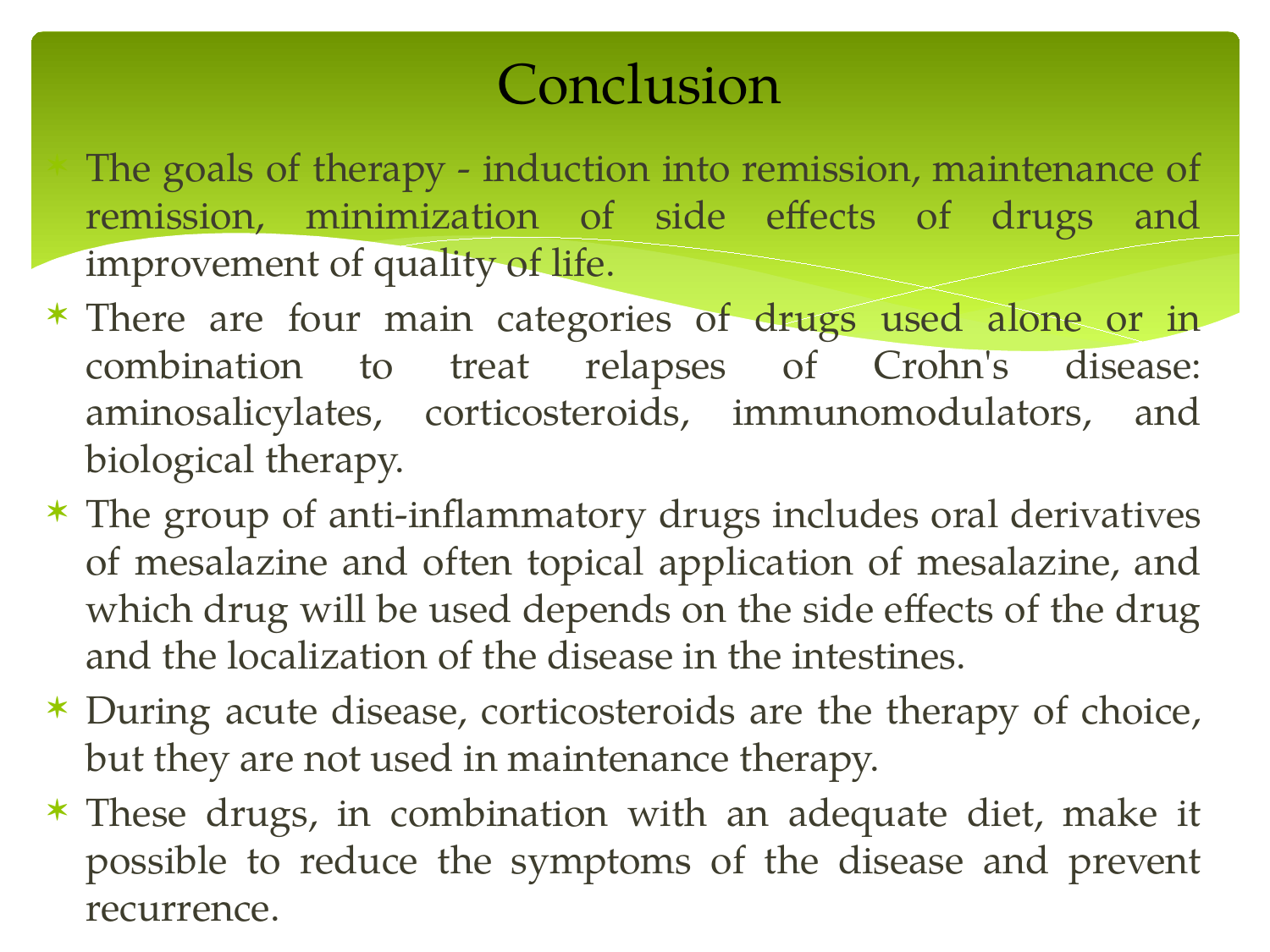

# Conclusion
The goals of therapy - induction into remission, maintenance of remission, minimization of side effects of drugs and improvement of quality of life.
There are four main categories of drugs used alone or in combination to treat relapses of Crohn's disease: aminosalicylates, corticosteroids, immunomodulators, and biological therapy.
The group of anti-inflammatory drugs includes oral derivatives of mesalazine and often topical application of mesalazine, and which drug will be used depends on the side effects of the drug and the localization of the disease in the intestines.
During acute disease, corticosteroids are the therapy of choice, but they are not used in maintenance therapy.
These drugs, in combination with an adequate diet, make it possible to reduce the symptoms of the disease and prevent recurrence.